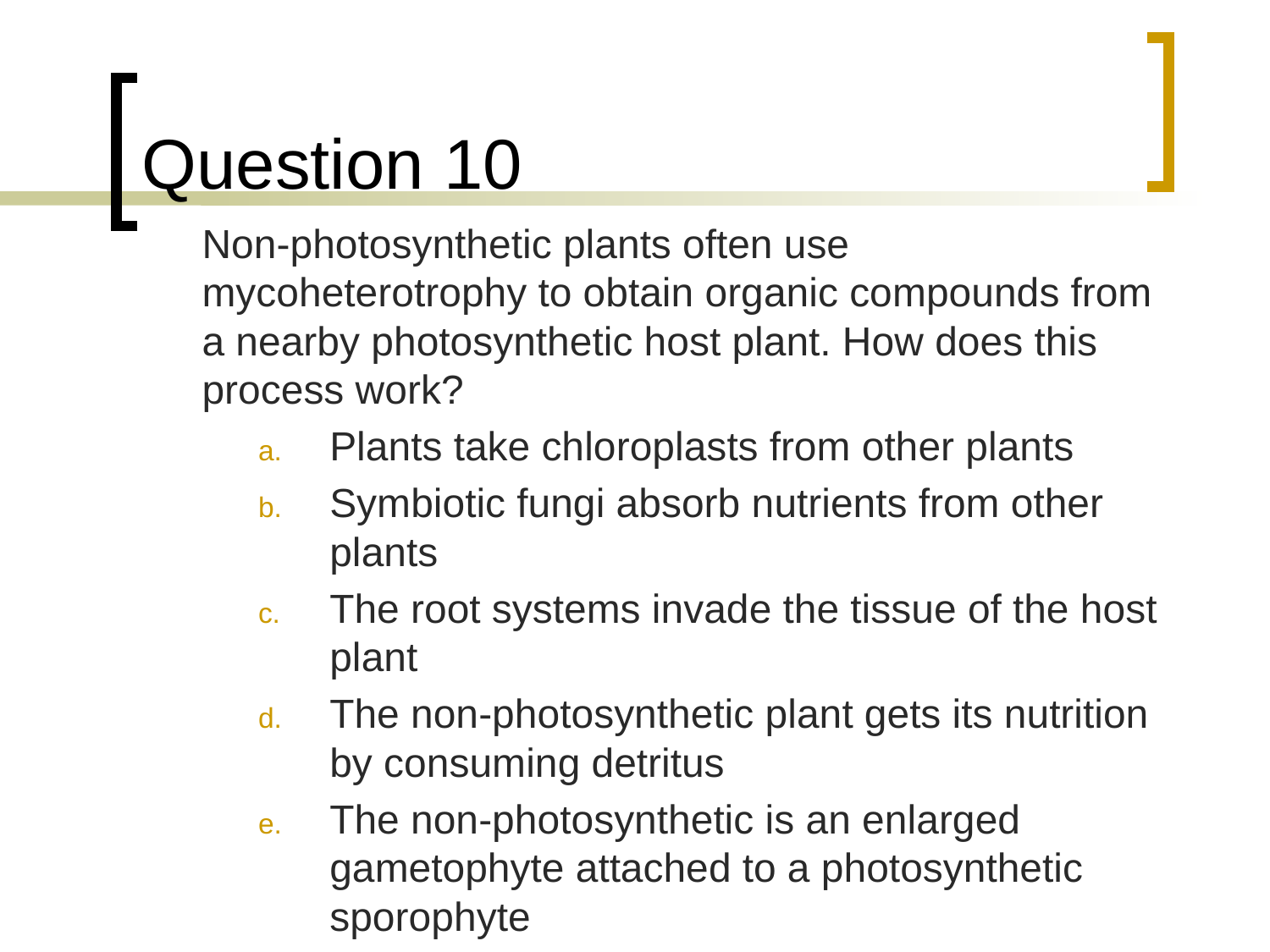

# Question 10
	Non-photosynthetic plants often use mycoheterotrophy to obtain organic compounds from a nearby photosynthetic host plant. How does this process work?
Plants take chloroplasts from other plants
Symbiotic fungi absorb nutrients from other plants
The root systems invade the tissue of the host plant
The non-photosynthetic plant gets its nutrition by consuming detritus
The non-photosynthetic is an enlarged gametophyte attached to a photosynthetic sporophyte